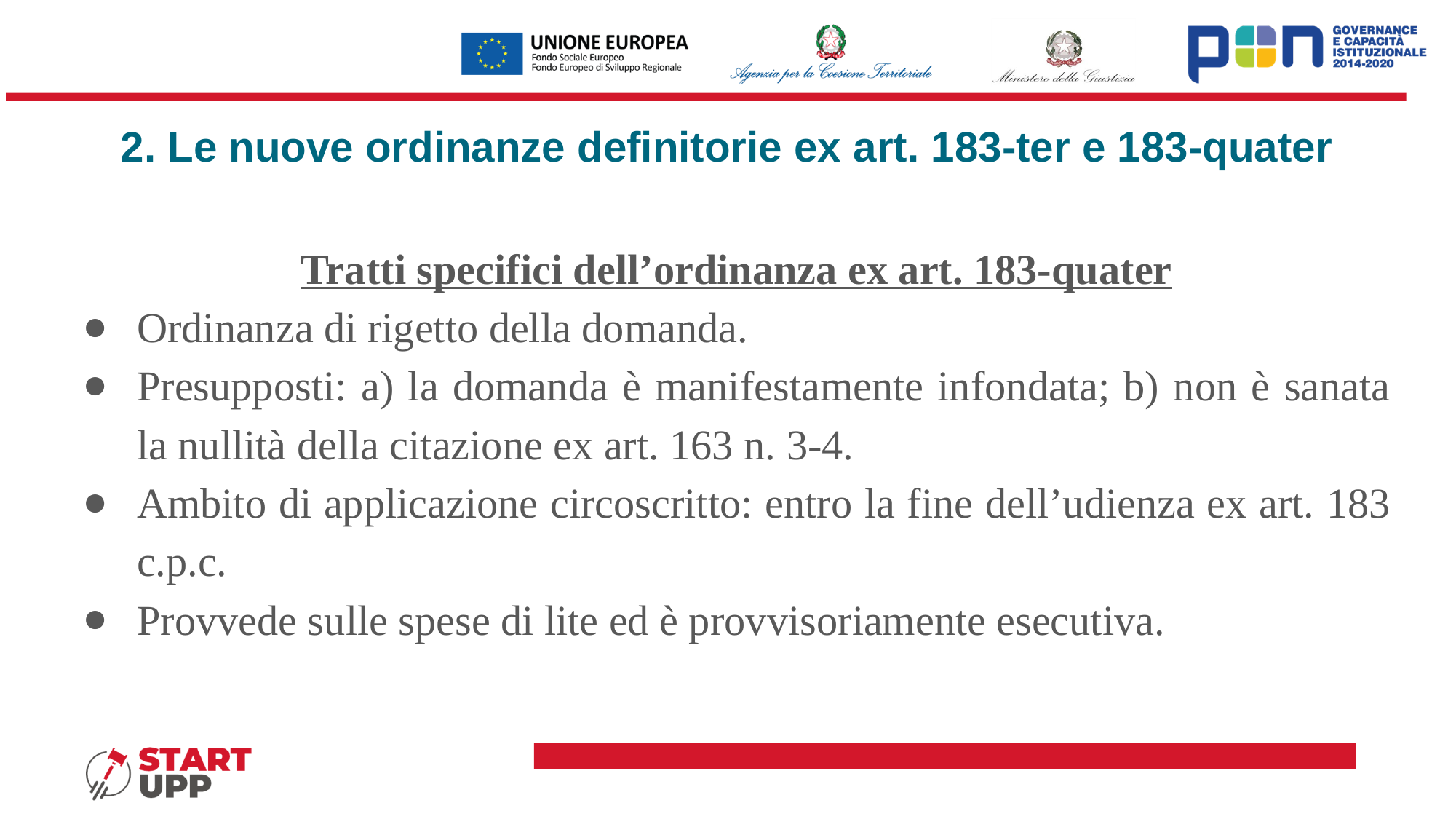

# 2. Le nuove ordinanze definitorie ex art. 183-ter e 183-quater
Tratti specifici dell’ordinanza ex art. 183-quater
Ordinanza di rigetto della domanda.
Presupposti: a) la domanda è manifestamente infondata; b) non è sanata la nullità della citazione ex art. 163 n. 3-4.
Ambito di applicazione circoscritto: entro la fine dell’udienza ex art. 183 c.p.c.
Provvede sulle spese di lite ed è provvisoriamente esecutiva.